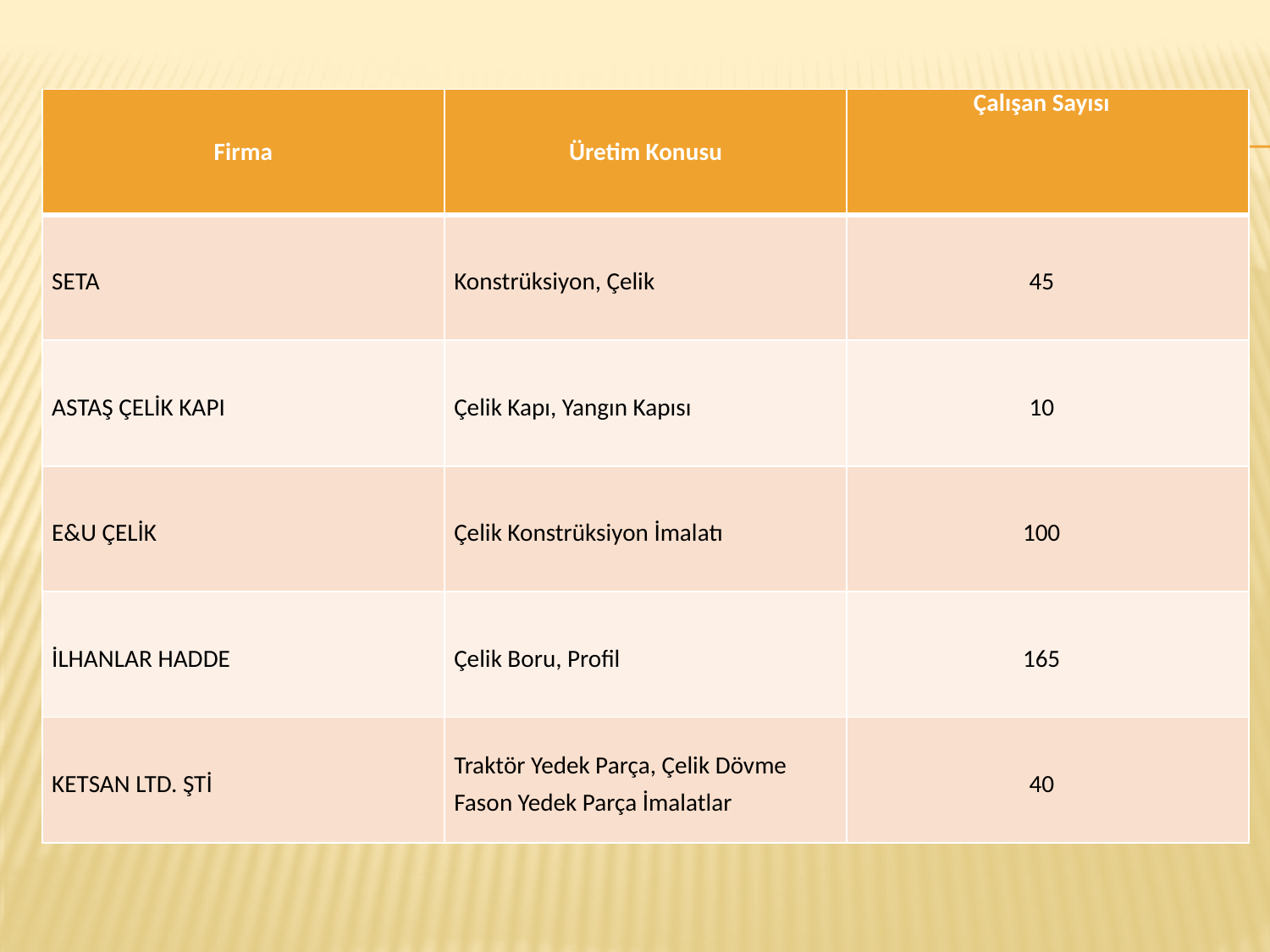

| Firma | Üretim Konusu | Çalışan Sayısı |
| --- | --- | --- |
| SETA | Konstrüksiyon, Çelik | 45 |
| ASTAŞ ÇELİK KAPI | Çelik Kapı, Yangın Kapısı | 10 |
| E&U ÇELİK | Çelik Konstrüksiyon İmalatı | 100 |
| İLHANLAR HADDE | Çelik Boru, Profil | 165 |
| KETSAN LTD. ŞTİ | Traktör Yedek Parça, Çelik Dövme Fason Yedek Parça İmalatlar | 40 |